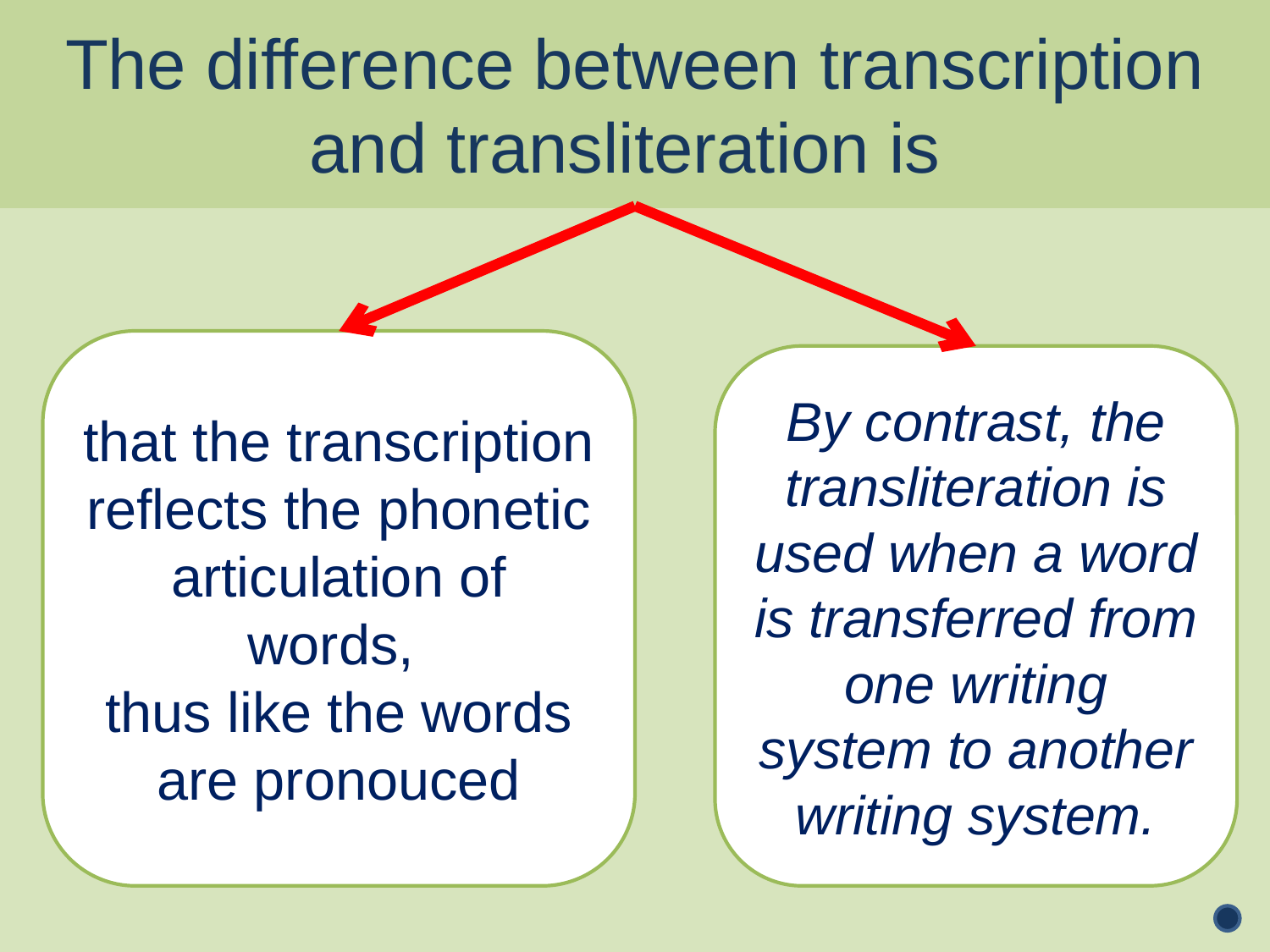

The difference between transcription and transliteration is
that the transcription reflects the phonetic articulation of words,
thus like the words are pronouced
By contrast, the transliteration is used when a word is transferred from one writing system to another writing system.